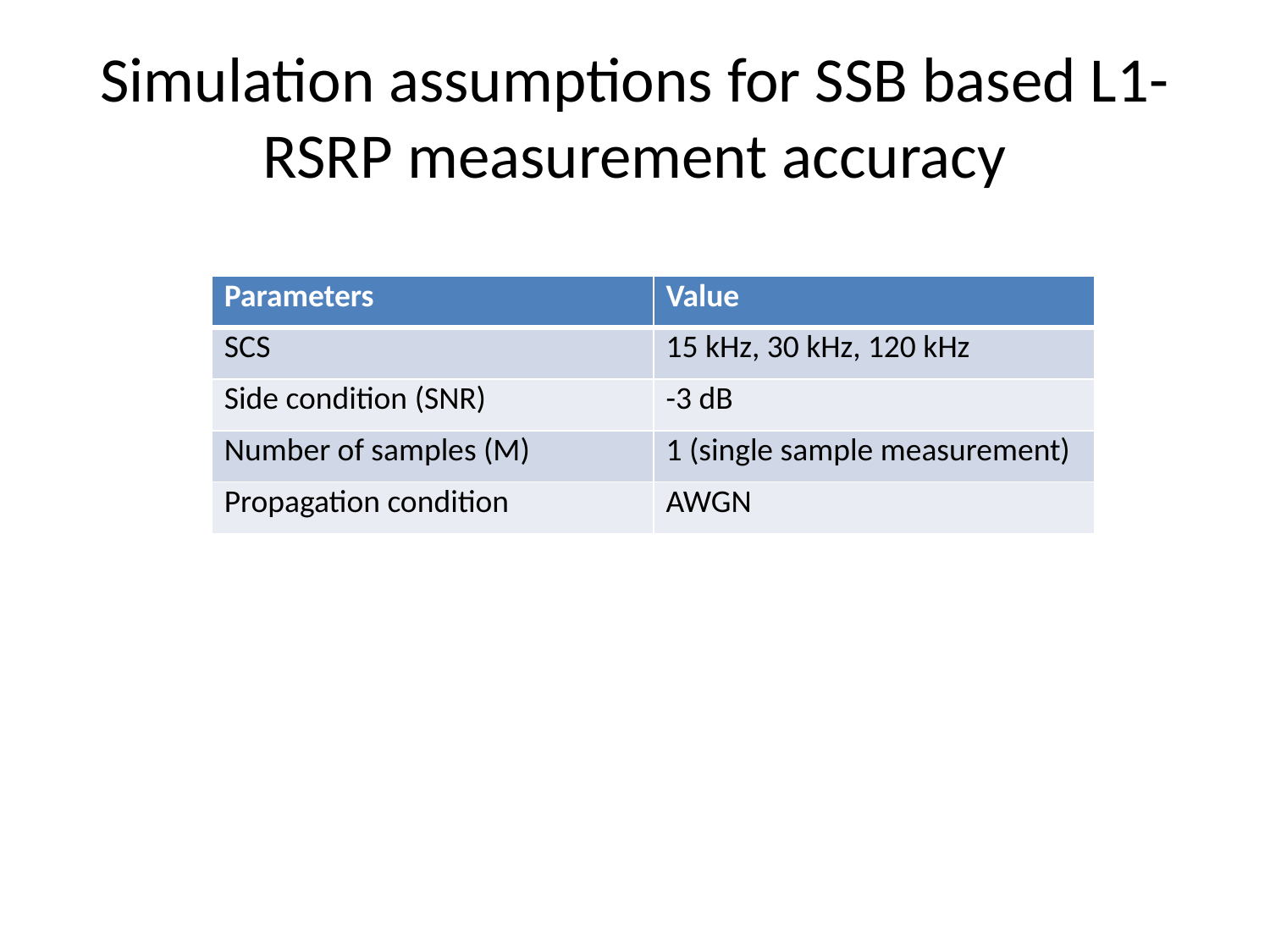

# Simulation assumptions for SSB based L1-RSRP measurement accuracy
| Parameters | Value |
| --- | --- |
| SCS | 15 kHz, 30 kHz, 120 kHz |
| Side condition (SNR) | -3 dB |
| Number of samples (M) | 1 (single sample measurement) |
| Propagation condition | AWGN |